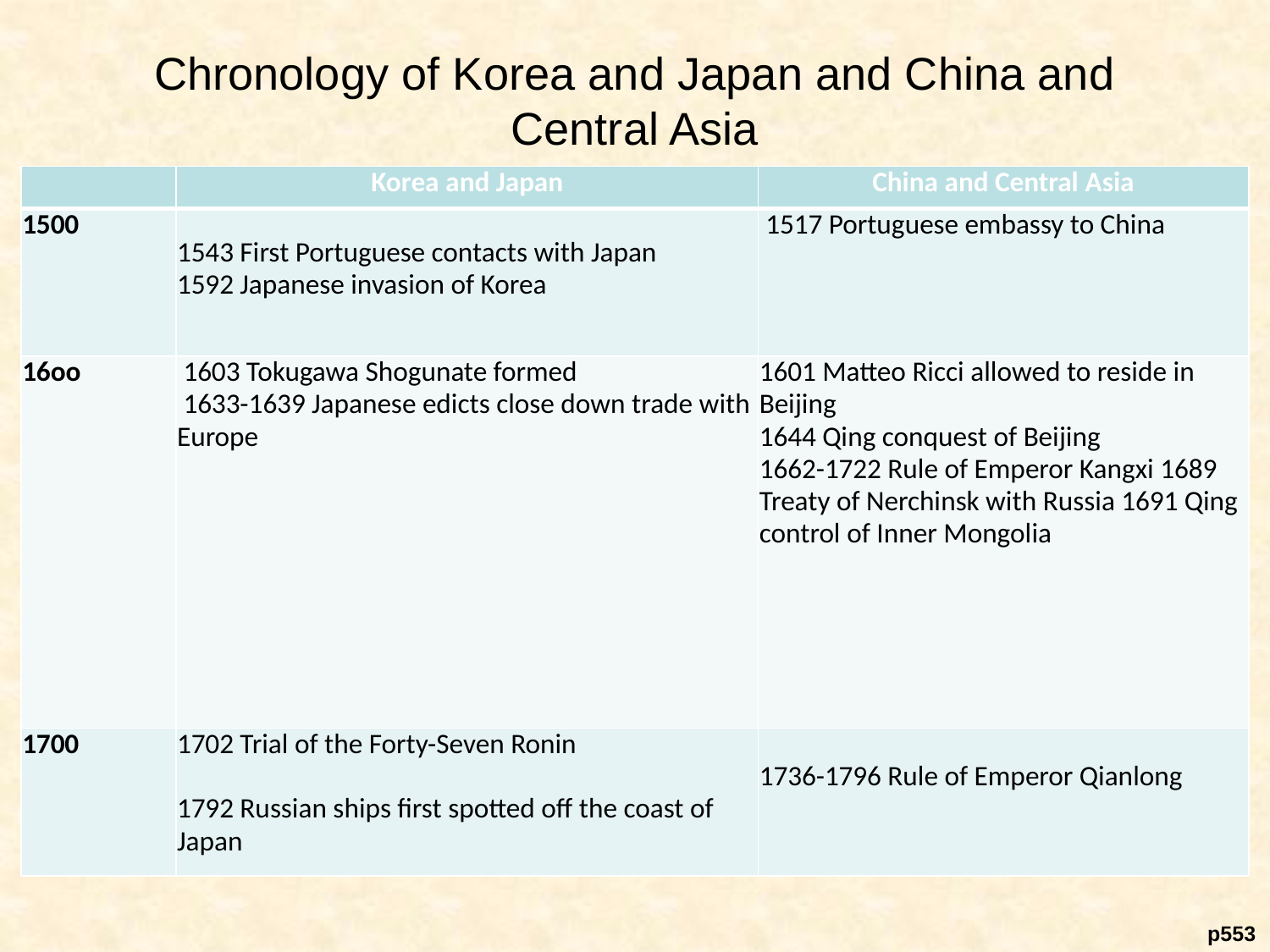

# Chronology of Korea and Japan and China and Central Asia
| empty cell | Korea and Japan | China and Central Asia |
| --- | --- | --- |
| 1500 | 1543 First Portuguese contacts with Japan 1592 Japanese invasion of Korea | 1517 Portuguese embassy to China |
| 16oo | 1603 Tokugawa Shogunate formed  1633-1639 Japanese edicts close down trade with Europe | 1601 Matteo Ricci allowed to reside in Beijing  1644 Qing conquest of Beijing 1662-1722 Rule of Emperor Kangxi 1689 Treaty of Nerchinsk with Russia 1691 Qing control of Inner Mongolia |
| 1700 | 1702 Trial of the Forty-Seven Ronin   1792 Russian ships first spotted off the coast of Japan | 1736-1796 Rule of Emperor Qianlong |
 p553